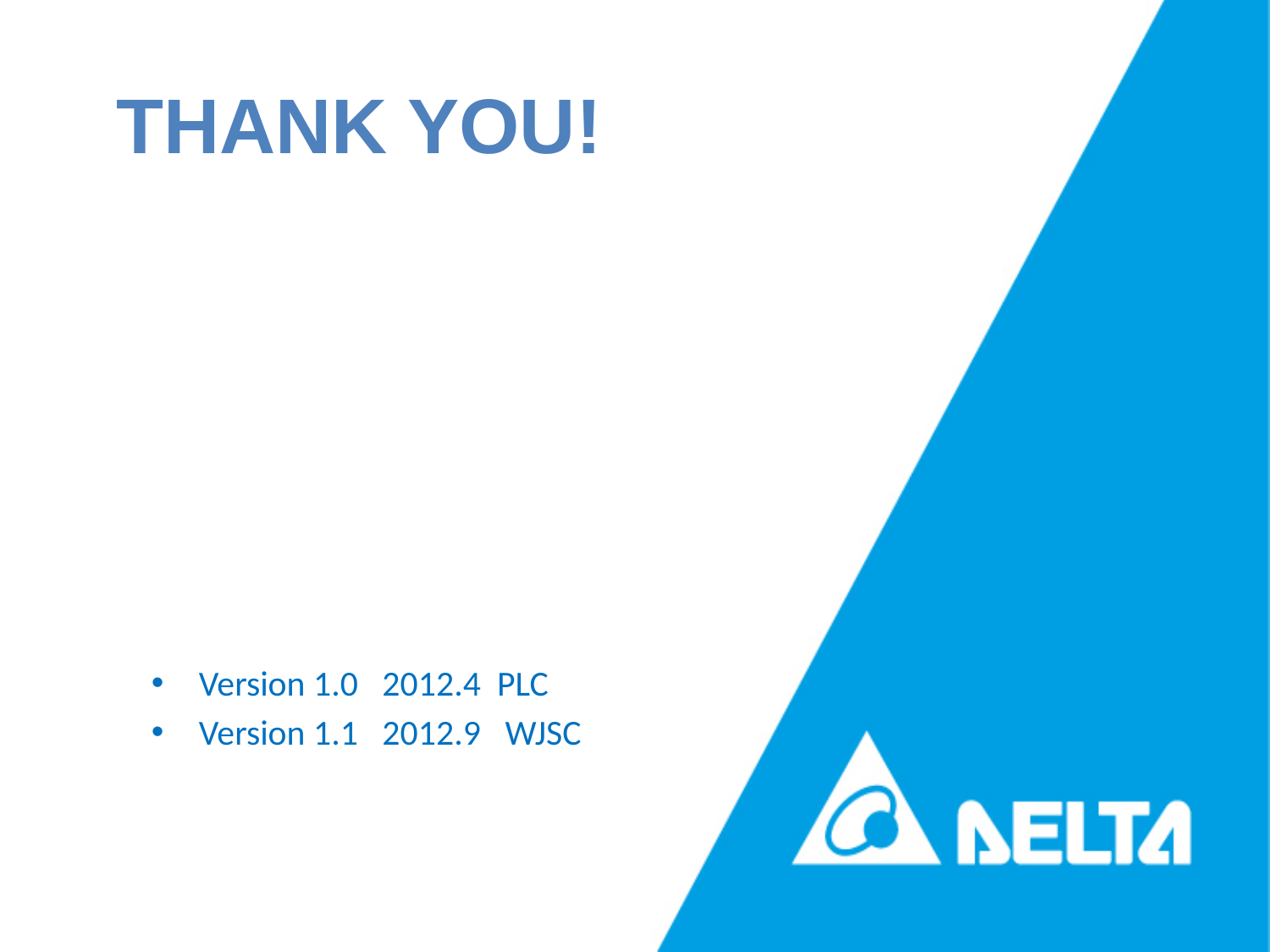

Thank you!
Version 1.0   2012.4  PLC
Version 1.1   2012.9   WJSC